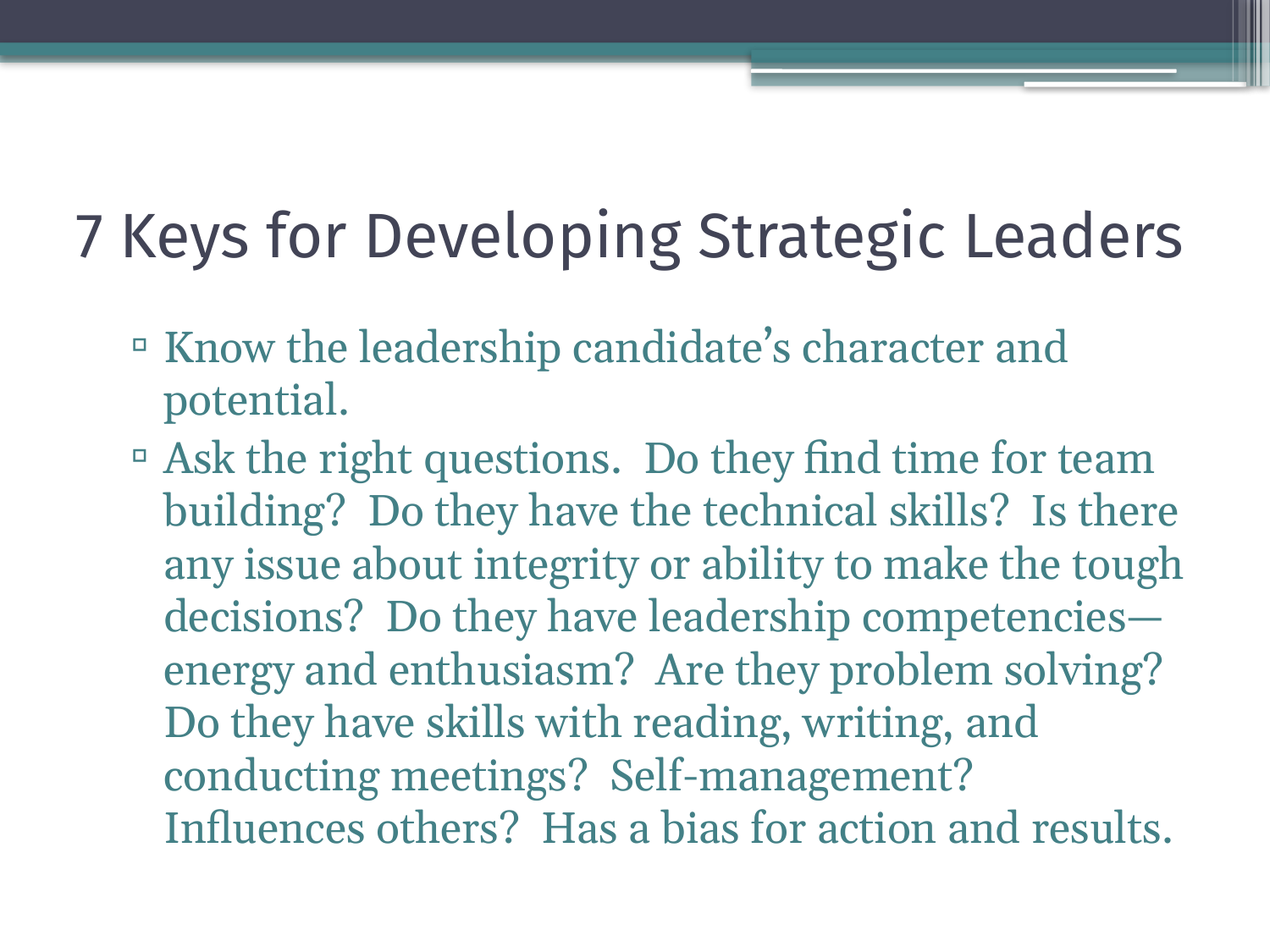

# 7 Keys for Developing Strategic Leaders
Know the leadership candidate’s character and potential.
Ask the right questions.  Do they find time for team building?  Do they have the technical skills?  Is there any issue about integrity or ability to make the tough decisions?  Do they have leadership competencies—energy and enthusiasm?  Are they problem solving?  Do they have skills with reading, writing, and conducting meetings?  Self-management?  Influences others?  Has a bias for action and results.